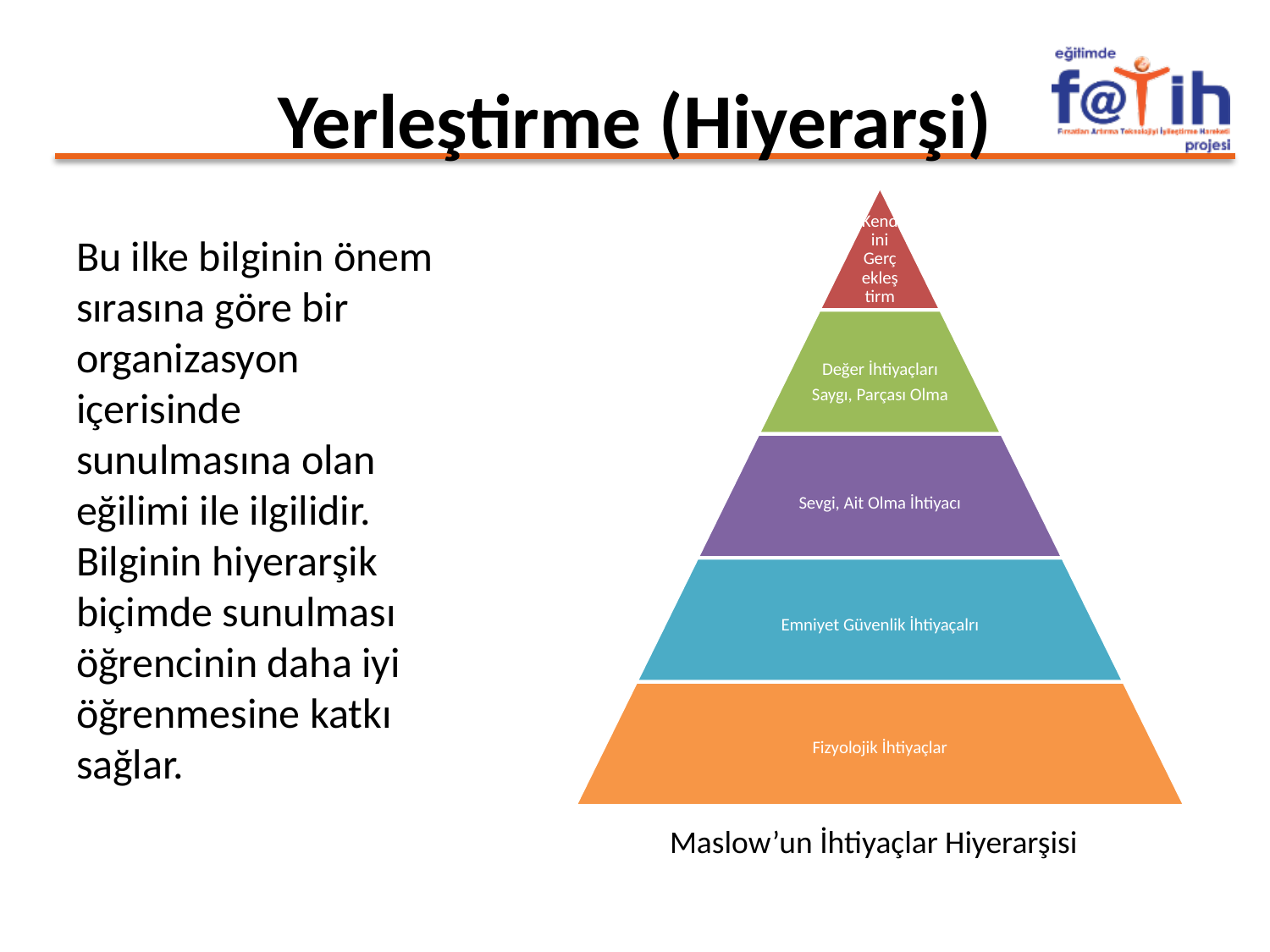

# Yerleştirme (Hiyerarşi)
Kendini Gerçekleştirme
Değer İhtiyaçları
Saygı, Parçası Olma
Sevgi, Ait Olma İhtiyacı
Emniyet Güvenlik İhtiyaçalrı
Fizyolojik İhtiyaçlar
Bu ilke bilginin önem sırasına göre bir organizasyon içerisinde sunulmasına olan eğilimi ile ilgilidir. Bilginin hiyerarşik biçimde sunulması öğrencinin daha iyi öğrenmesine katkı sağlar.
Maslow’un İhtiyaçlar Hiyerarşisi